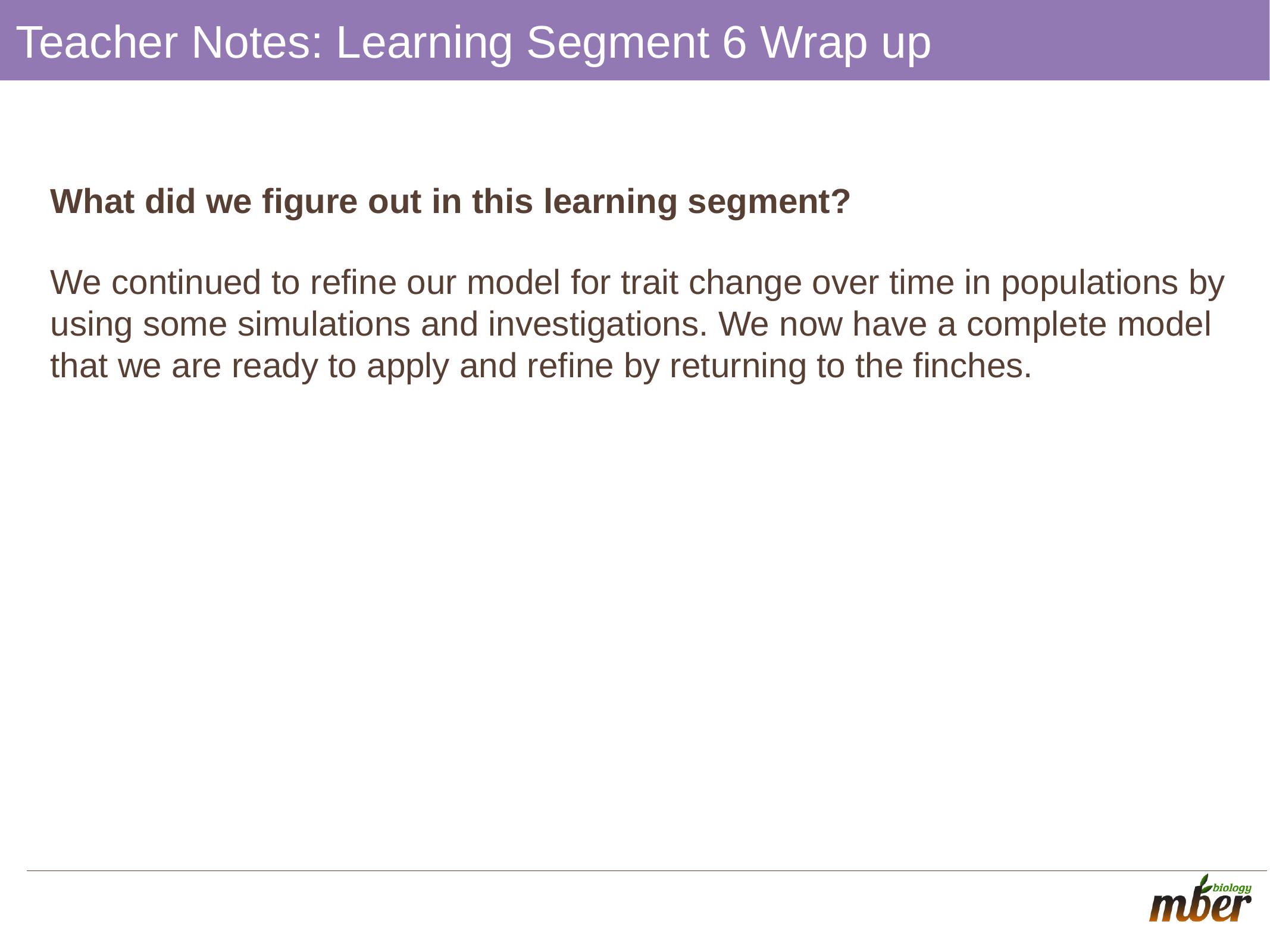

# Teacher Notes: Learning Segment 6 Wrap up
What did we figure out in this learning segment?
We continued to refine our model for trait change over time in populations by using some simulations and investigations. We now have a complete model that we are ready to apply and refine by returning to the finches.